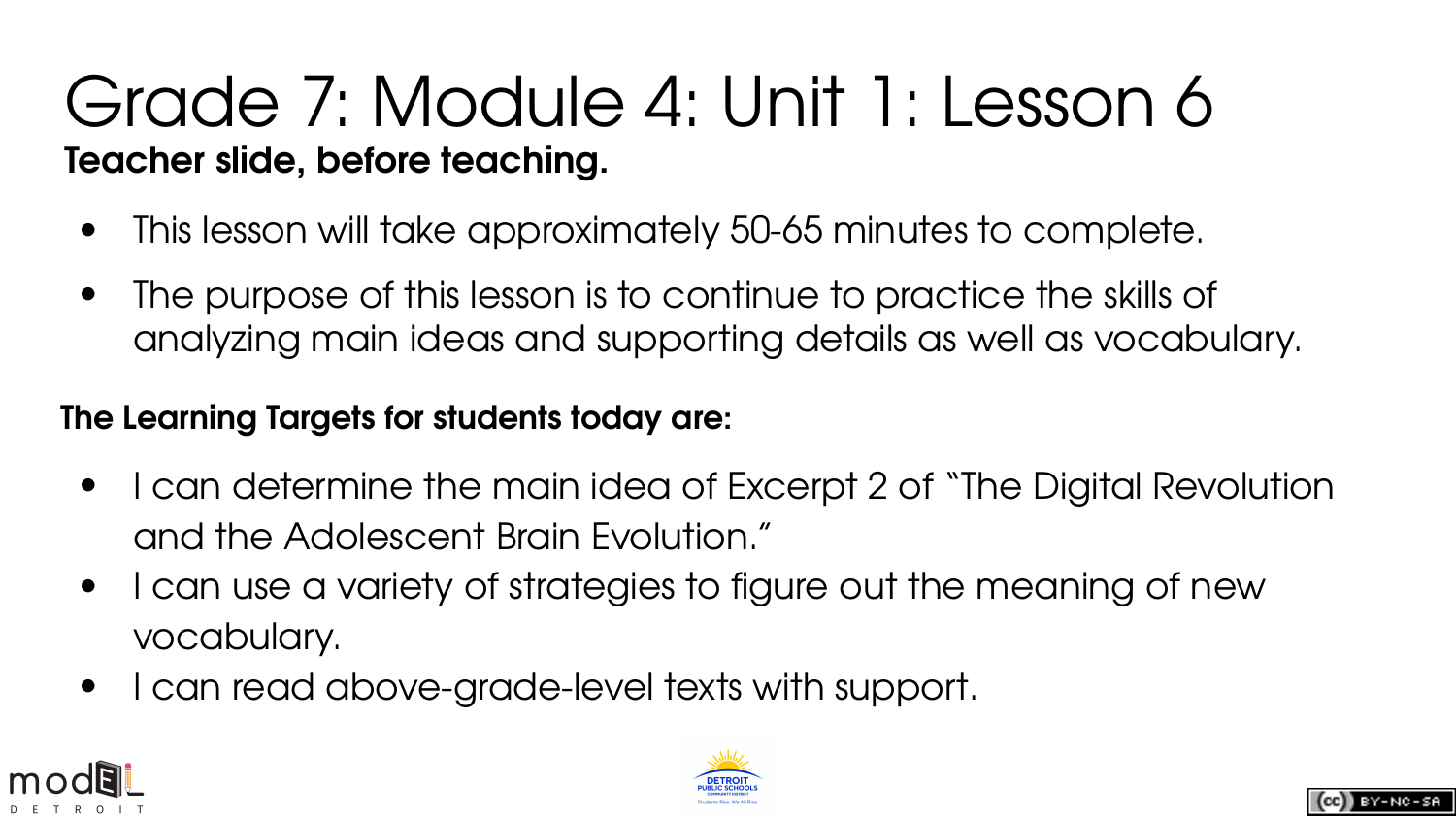

Grade 7: Module 4: Unit 1: Lesson 6
Teacher slide, before teaching.
This lesson will take approximately 50-65 minutes to complete.
The purpose of this lesson is to continue to practice the skills of analyzing main ideas and supporting details as well as vocabulary.

The Learning Targets for students today are:
I can determine the main idea of Excerpt 2 of “The Digital Revolution and the Adolescent Brain Evolution.”
I can use a variety of strategies to figure out the meaning of new vocabulary.
I can read above-grade-level texts with support.